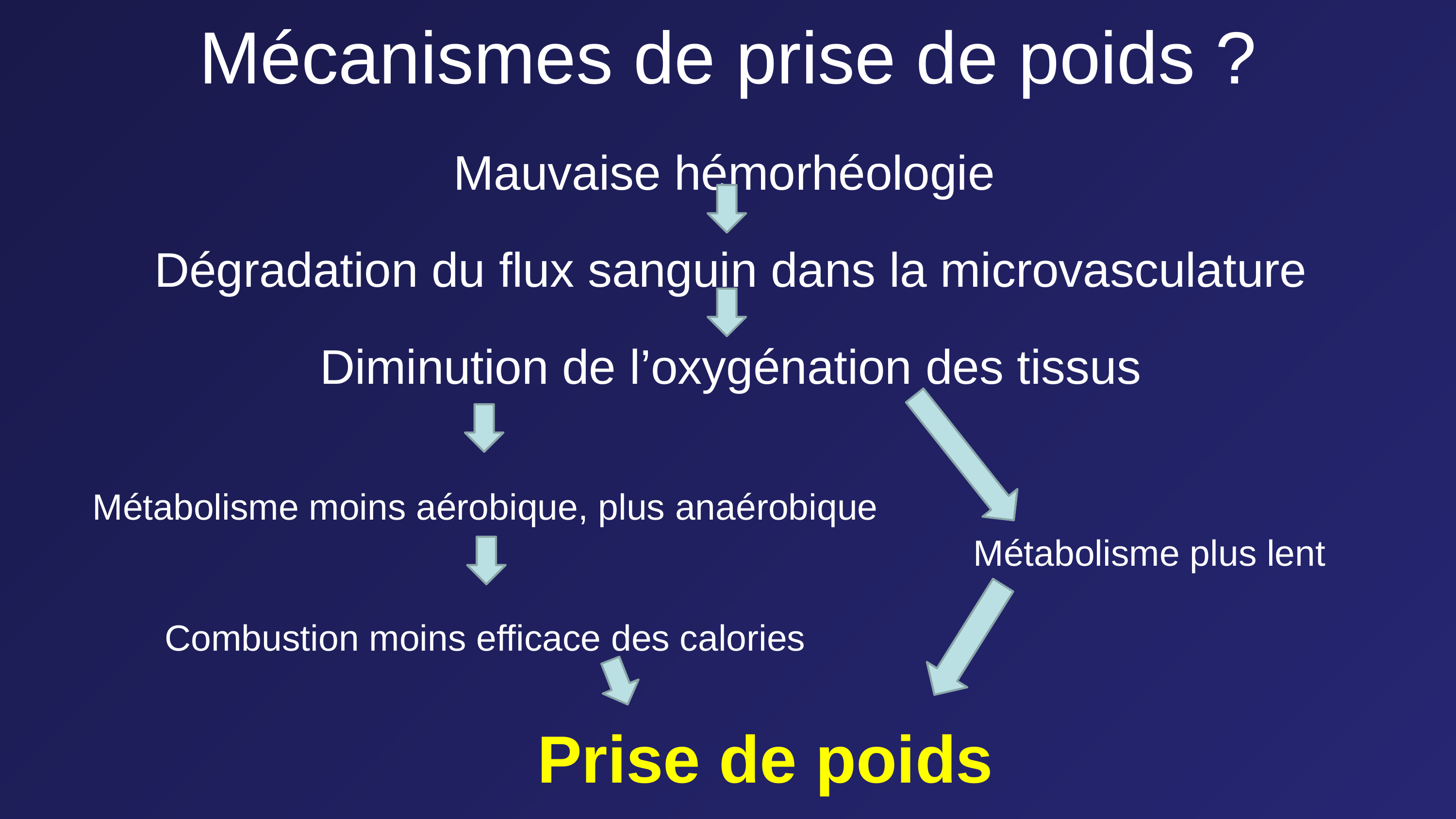

# Mécanismes de prise de poids ?
Mauvaise hémorhéologie
Dégradation du flux sanguin dans la microvasculature
Diminution de l’oxygénation des tissus

Métabolisme moins aérobique, plus anaérobique

Combustion moins efficace des calories
Métabolisme plus lent

Prise de poids